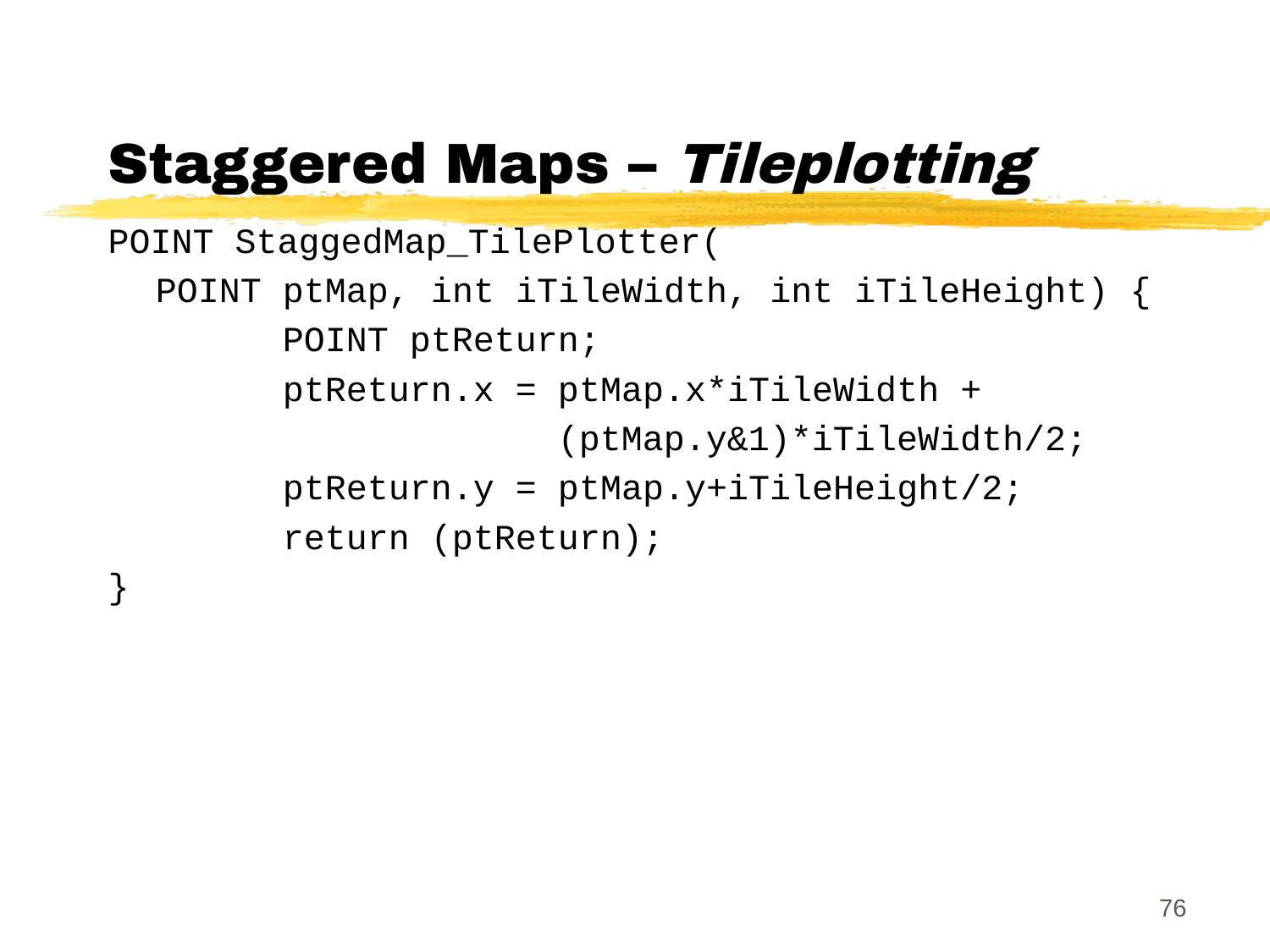

# Staggered Maps – Tileplotting
POINT StaggedMap_TilePlotter(
	POINT ptMap, int iTileWidth, int iTileHeight) {
		POINT ptReturn;
		ptReturn.x = ptMap.x*iTileWidth +
				 (ptMap.y&1)*iTileWidth/2;
		ptReturn.y = ptMap.y+iTileHeight/2;
		return (ptReturn);
}

76